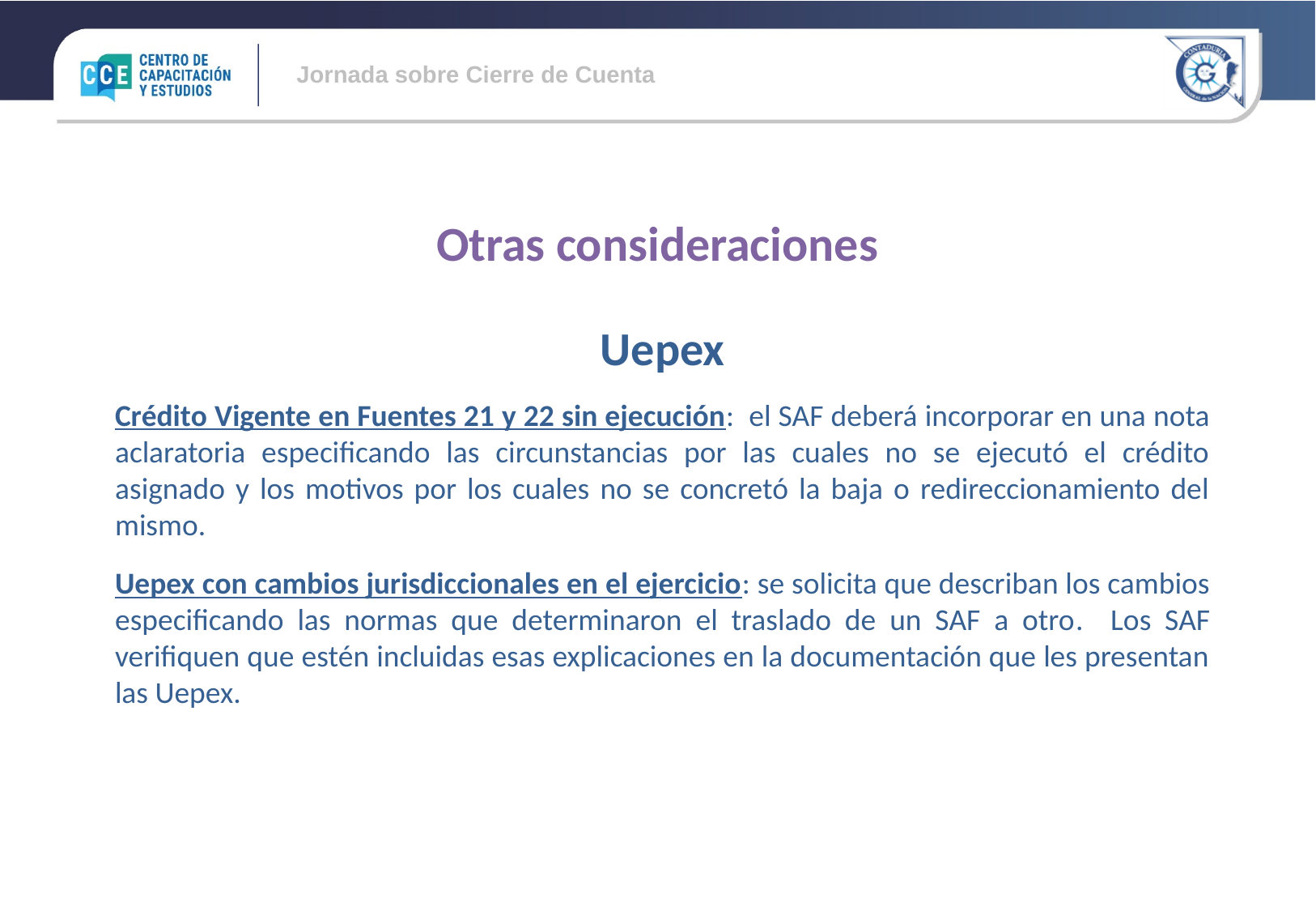

Otras consideraciones
Uepex

Crédito Vigente en Fuentes 21 y 22 sin ejecución:  el SAF deberá incorporar en una nota aclaratoria especificando las circunstancias por las cuales no se ejecutó el crédito asignado y los motivos por los cuales no se concretó la baja o redireccionamiento del mismo.

Uepex con cambios jurisdiccionales en el ejercicio: se solicita que describan los cambios especificando las normas que determinaron el traslado de un SAF a otro.  Los SAF verifiquen que estén incluidas esas explicaciones en la documentación que les presentan las Uepex.